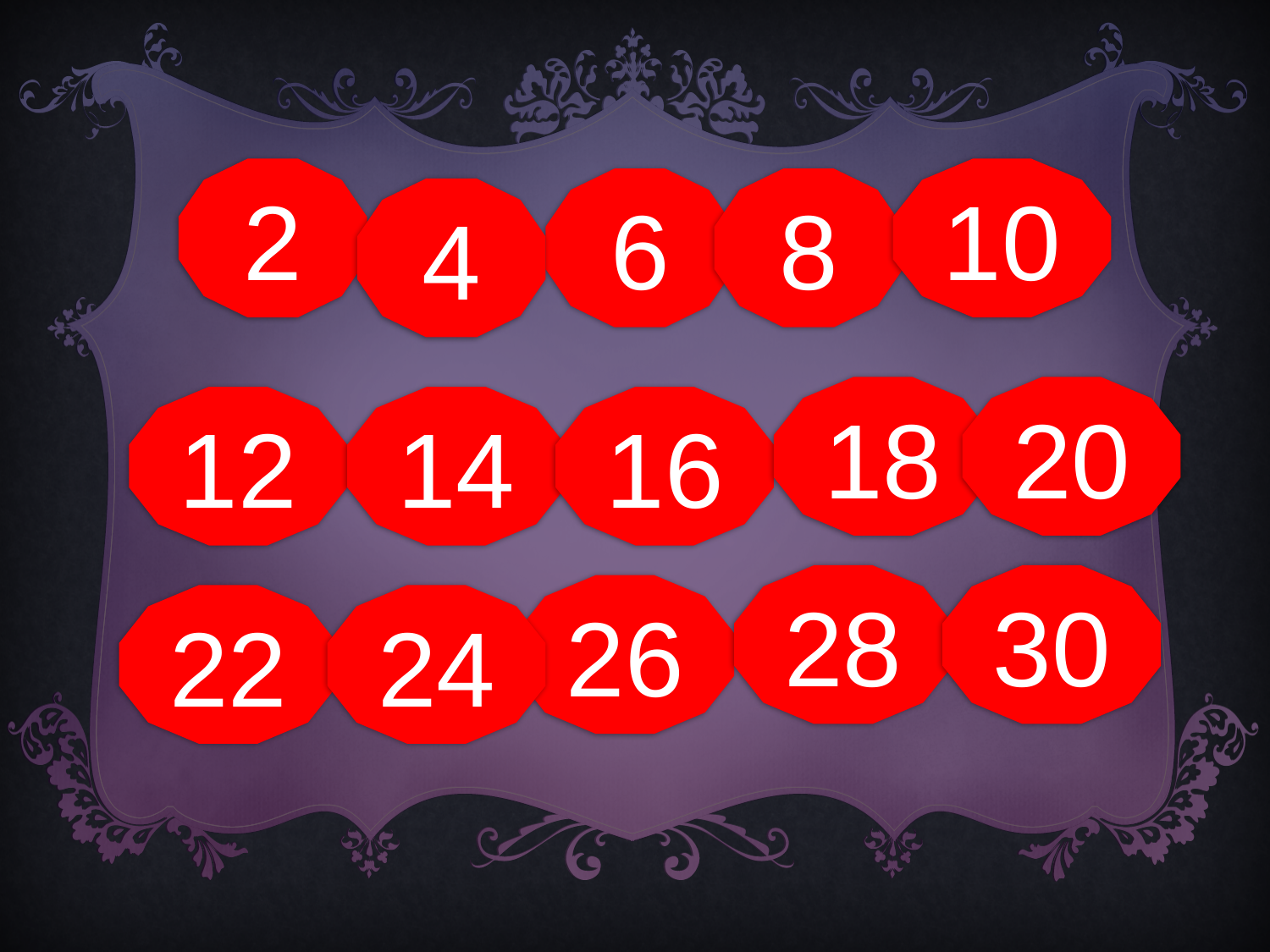

2
10
6
8
4
18
20
12
14
16
28
30
26
22
24